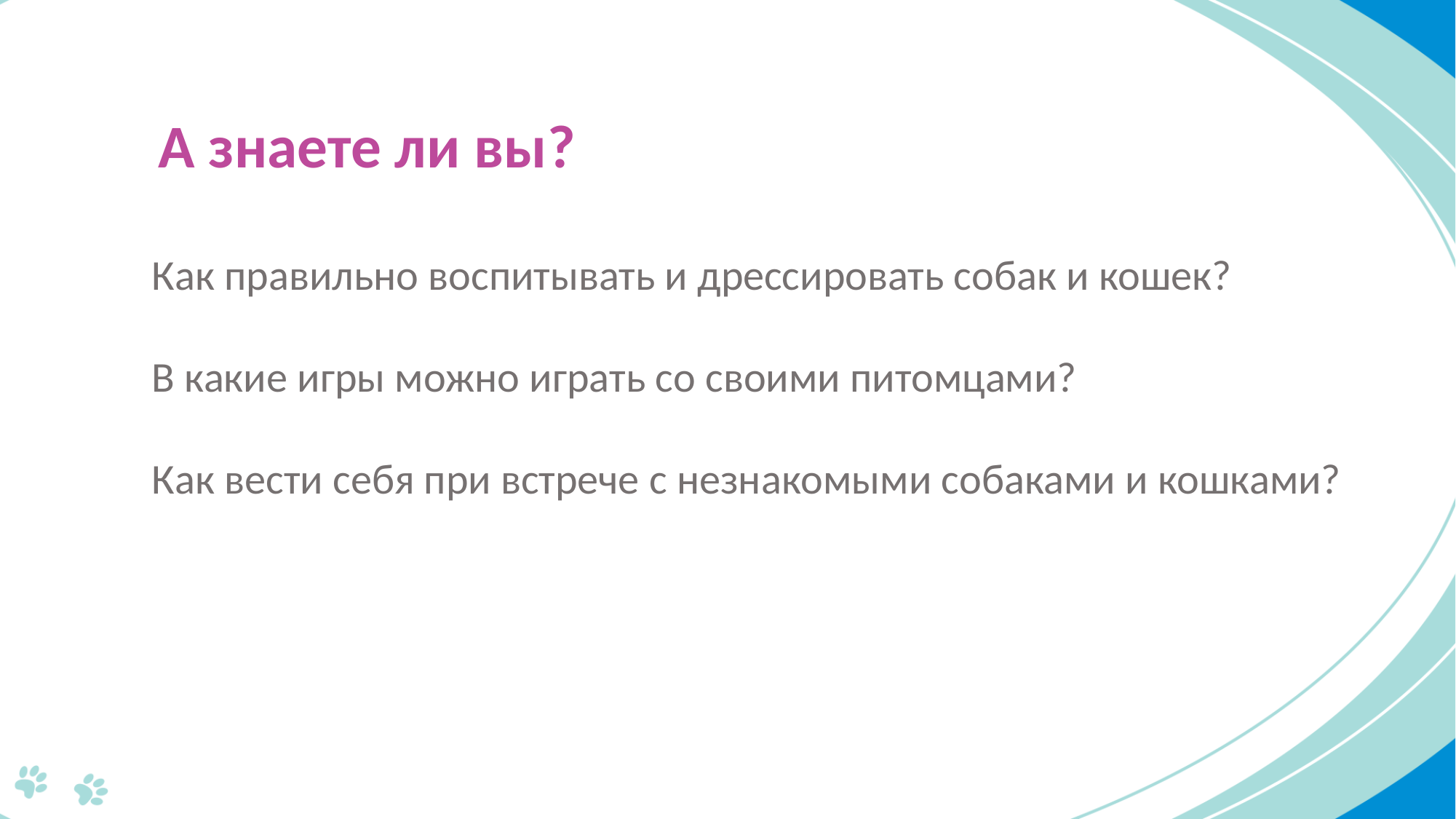

А знаете ли вы?
Как правильно воспитывать и дрессировать собак и кошек?

В какие игры можно играть со своими питомцами?

Как вести себя при встрече с незнакомыми собаками и кошками?